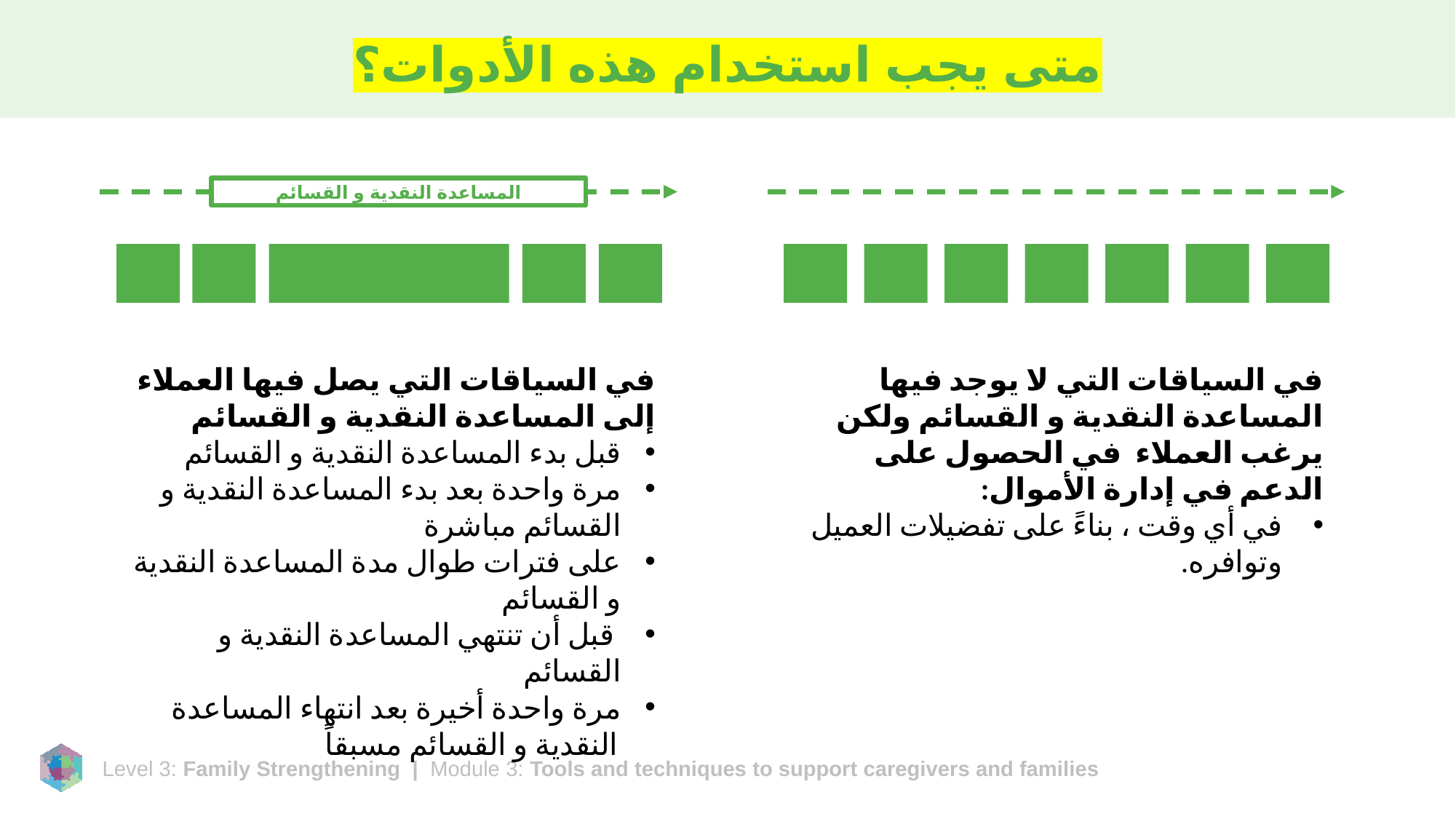

# متى يجب استخدام هذه الأدوات؟
المساعدة النقدية و القسائم

في السياقات التي يصل فيها العملاء إلى المساعدة النقدية و القسائم
قبل بدء المساعدة النقدية و القسائم
مرة واحدة بعد بدء المساعدة النقدية و القسائم مباشرة
على فترات طوال مدة المساعدة النقدية و القسائم
 قبل أن تنتهي المساعدة النقدية و القسائم
مرة واحدة أخيرة بعد انتهاء المساعدة النقدية و القسائم مسبقاً
في السياقات التي لا يوجد فيها المساعدة النقدية و القسائم ولكن يرغب العملاء  في الحصول على الدعم في إدارة الأموال:
في أي وقت ، بناءً على تفضيلات العميل وتوافره.